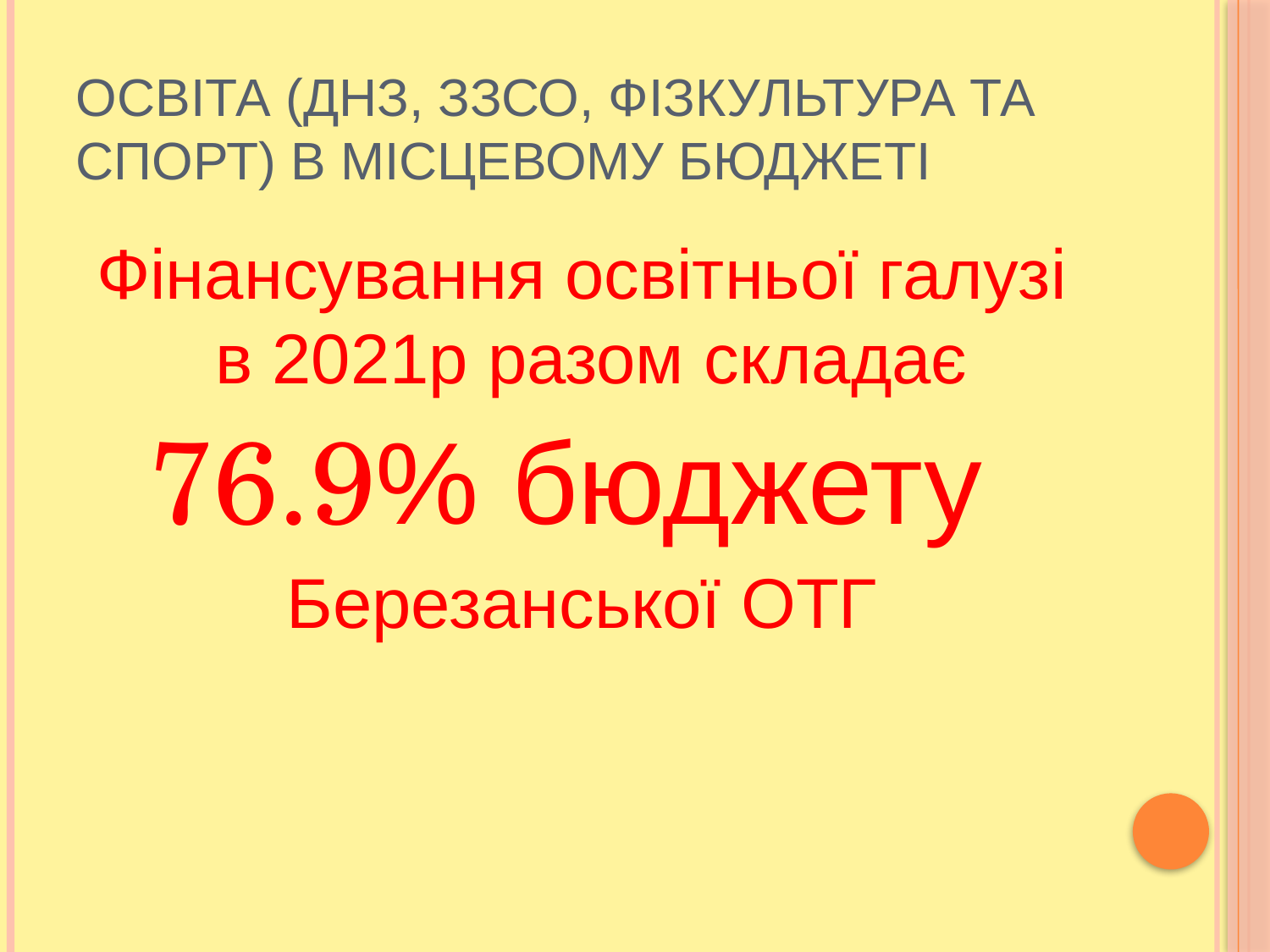

# Освіта (ДНЗ, ЗЗСО, фізкультура та спорт) в місцевому бюджеті
Фінансування освітньої галузі в 2021р разом складає
76.9% бюджету
Березанської ОТГ